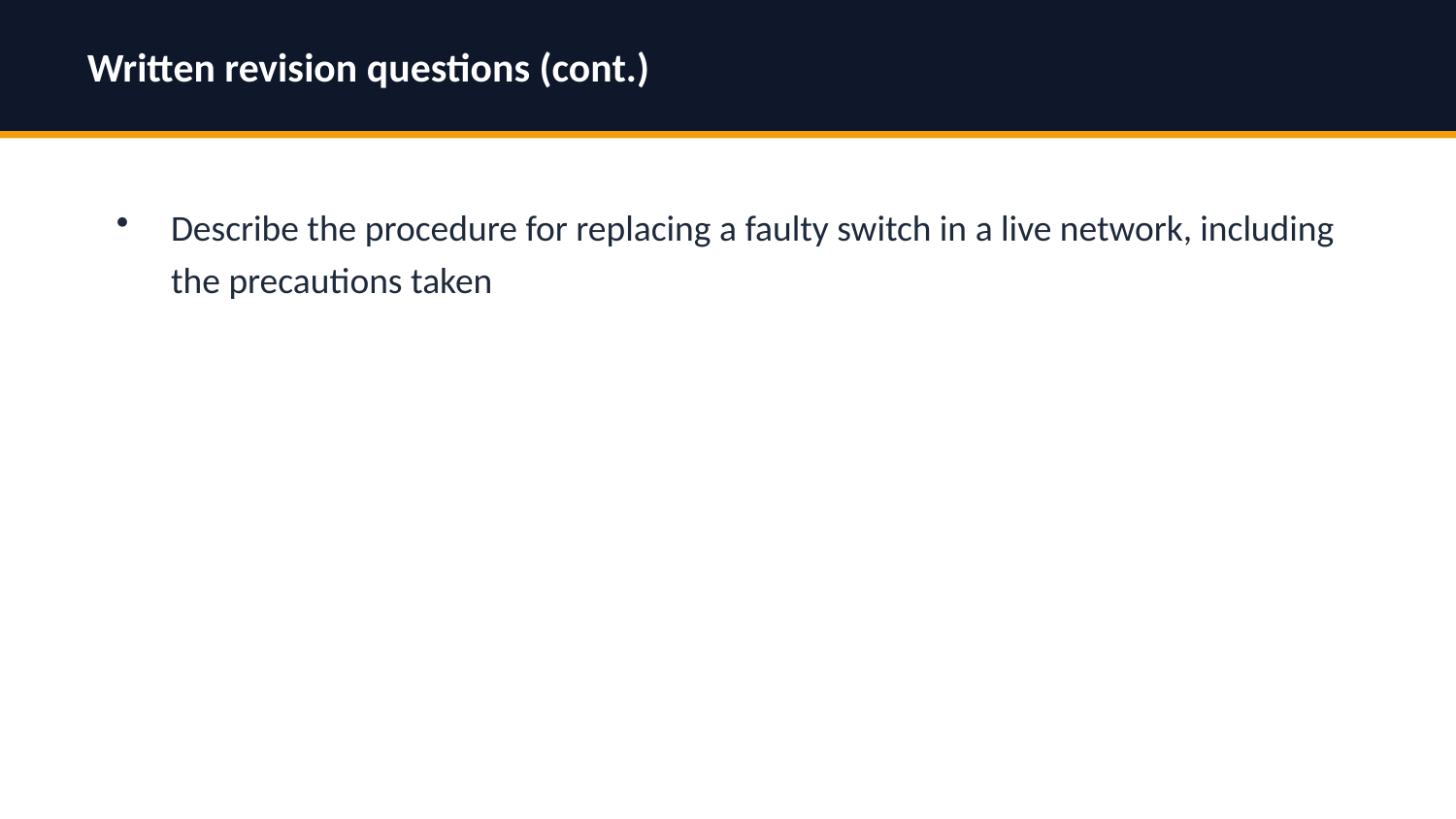

Written revision questions (cont.)

Describe the procedure for replacing a faulty switch in a live network, including the precautions taken